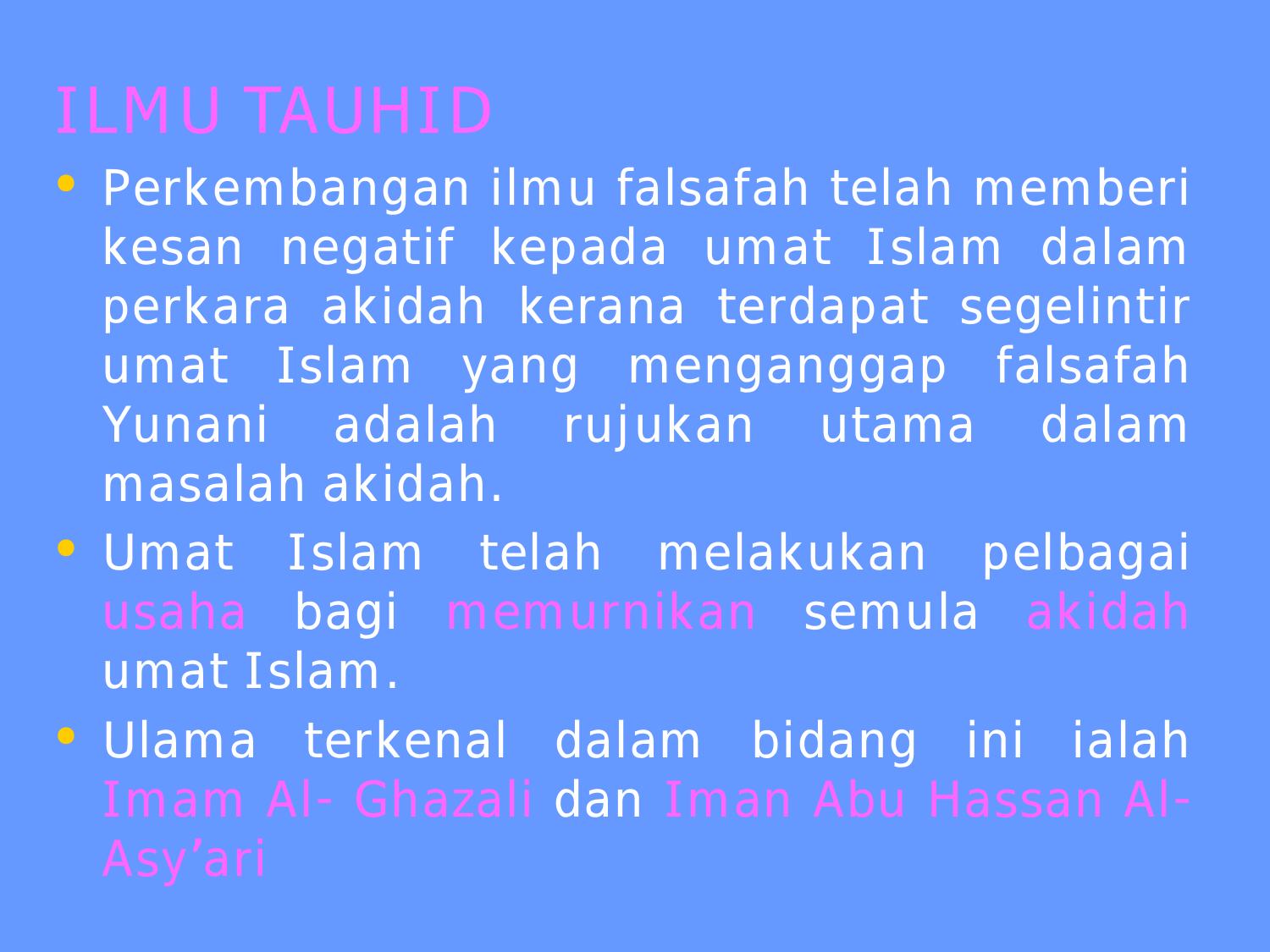

ILMU TAUHID
Perkembangan ilmu falsafah telah memberi kesan negatif kepada umat Islam dalam perkara akidah kerana terdapat segelintir umat Islam yang menganggap falsafah Yunani adalah rujukan utama dalam masalah akidah.
Umat Islam telah melakukan pelbagai usaha bagi memurnikan semula akidah umat Islam.
Ulama terkenal dalam bidang ini ialah Imam Al- Ghazali dan Iman Abu Hassan Al-Asy’ari